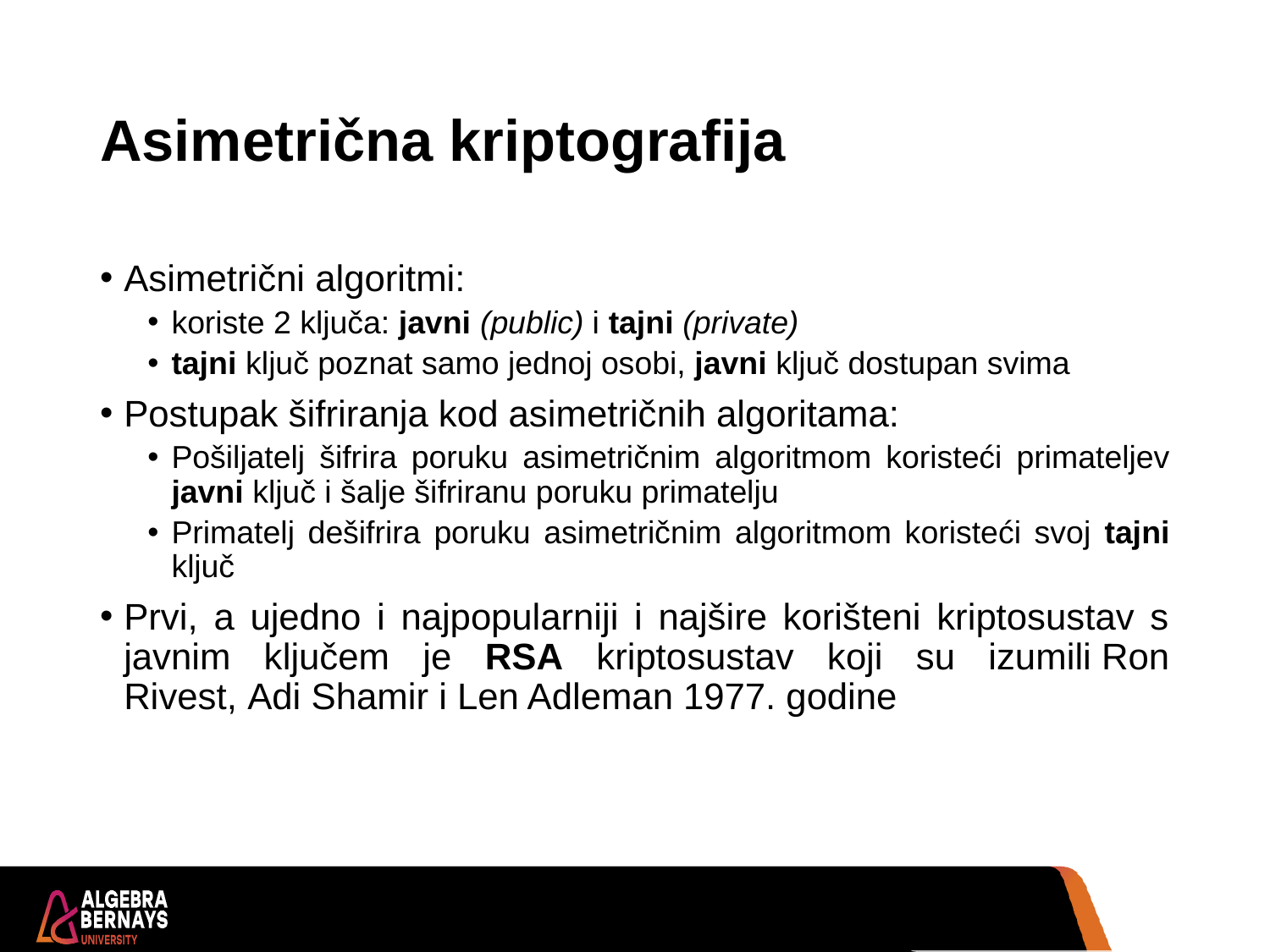

# Asimetrična kriptografija
Asimetrični algoritmi:
koriste 2 ključa: javni (public) i tajni (private)
tajni ključ poznat samo jednoj osobi, javni ključ dostupan svima
Postupak šifriranja kod asimetričnih algoritama:
Pošiljatelj šifrira poruku asimetričnim algoritmom koristeći primateljev javni ključ i šalje šifriranu poruku primatelju
Primatelj dešifrira poruku asimetričnim algoritmom koristeći svoj tajni ključ
Prvi, a ujedno i najpopularniji i najšire korišteni kriptosustav s javnim ključem je RSA kriptosustav koji su izumili Ron Rivest, Adi Shamir i Len Adleman 1977. godine